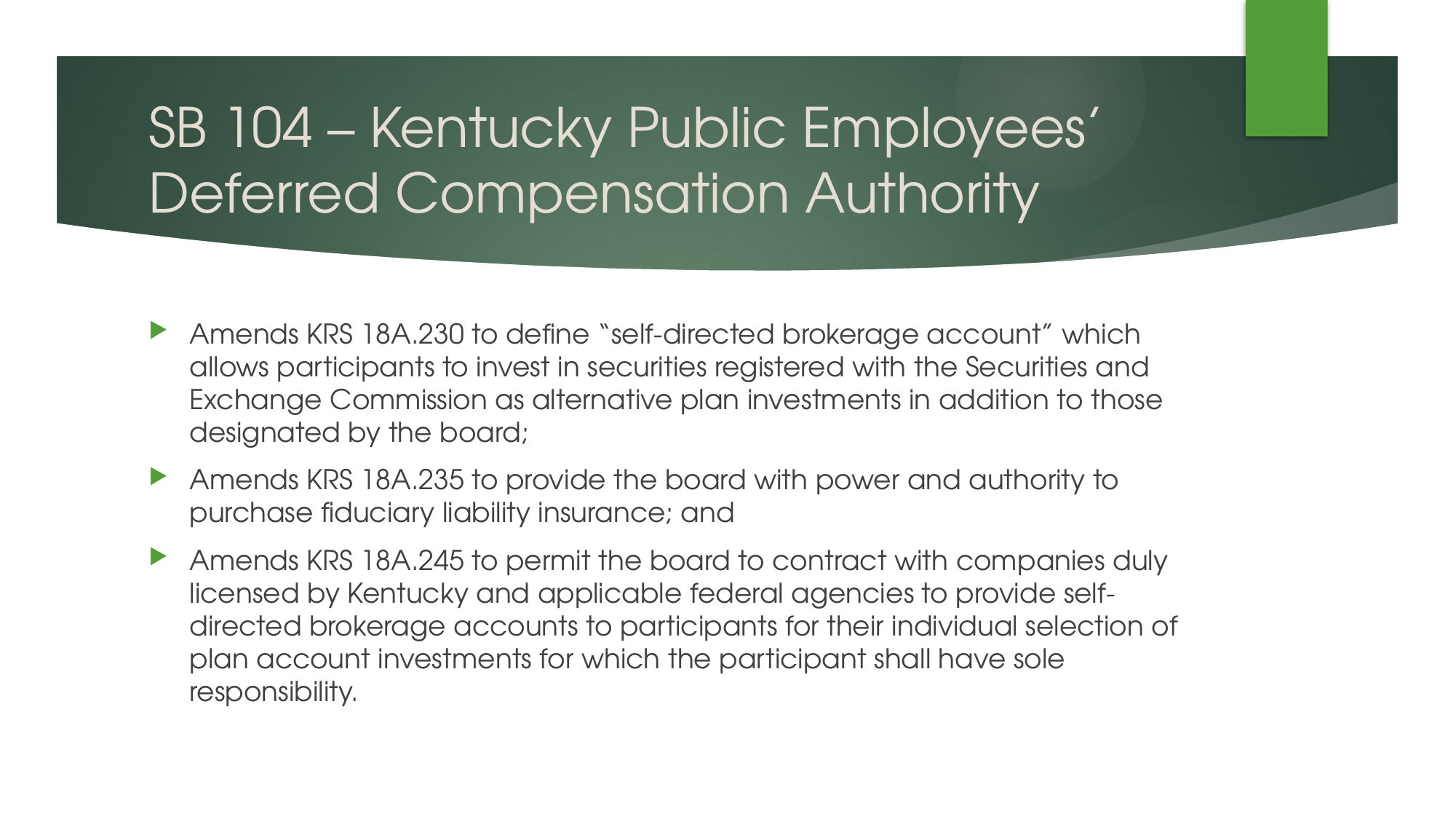

# SB 104 – Kentucky Public Employees’ Deferred Compensation Authority
Amends KRS 18A.230 to define “self-directed brokerage account” which allows participants to invest in securities registered with the Securities and Exchange Commission as alternative plan investments in addition to those designated by the board;
Amends KRS 18A.235 to provide the board with power and authority to purchase fiduciary liability insurance; and
Amends KRS 18A.245 to permit the board to contract with companies duly licensed by Kentucky and applicable federal agencies to provide self-directed brokerage accounts to participants for their individual selection of plan account investments for which the participant shall have sole responsibility.